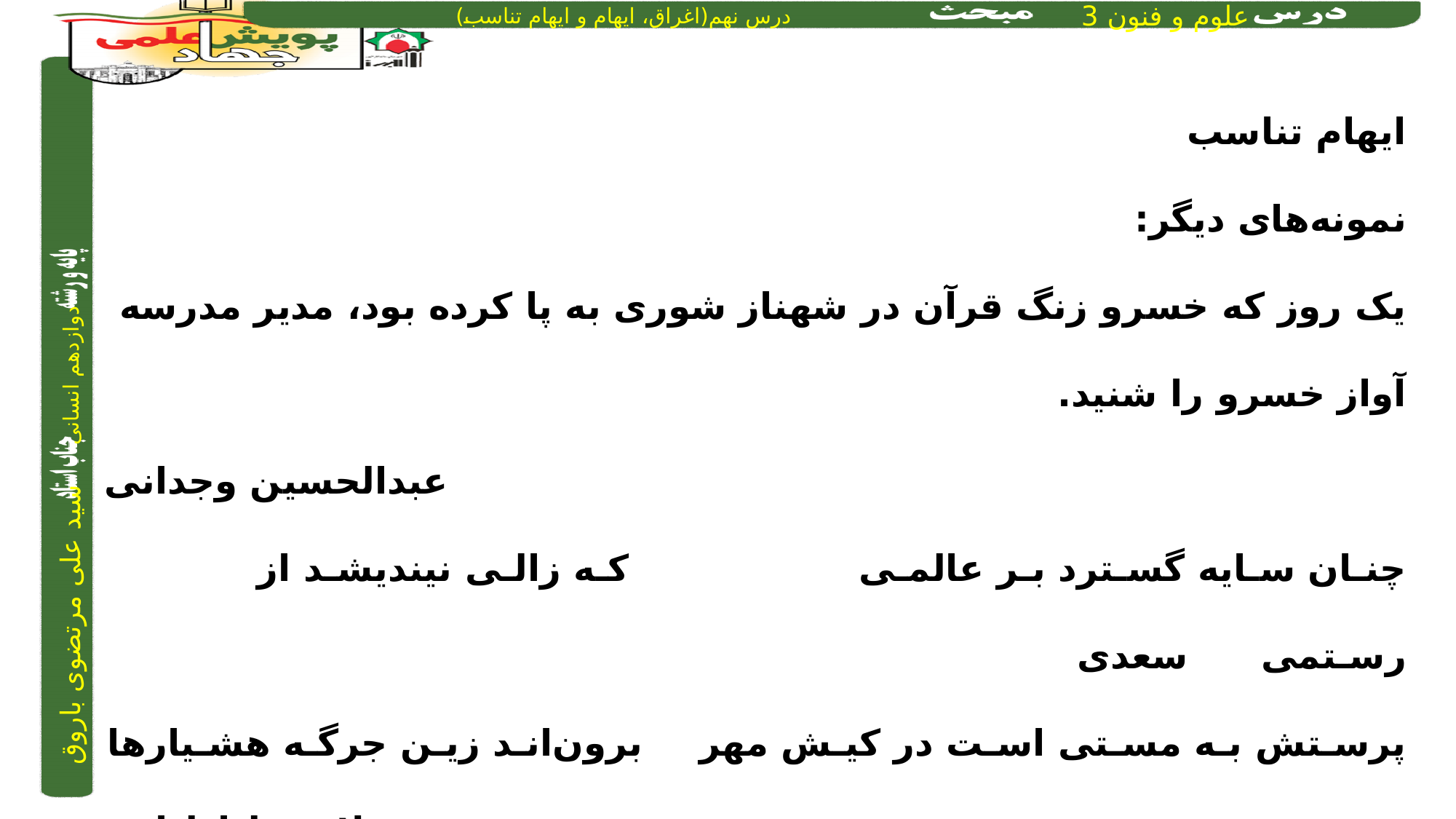

ایهام تناسب
نمونه‌های دیگر:
یک روز که خسرو زنگ قرآن در شهناز شوری به پا کرده بود، مدیر مدرسه آواز خسرو را شنید.
 عبدالحسین وجدانی
چنـان سـایه گسـترد بـر عالمـی			 کـه زالـی نیندیشـد از رسـتمی		سعدی
پرسـتش بـه مسـتی اسـت در کیـش مهر 		برون‌انـد زیـن جرگـه هشـیارها
علامه طباطبایی